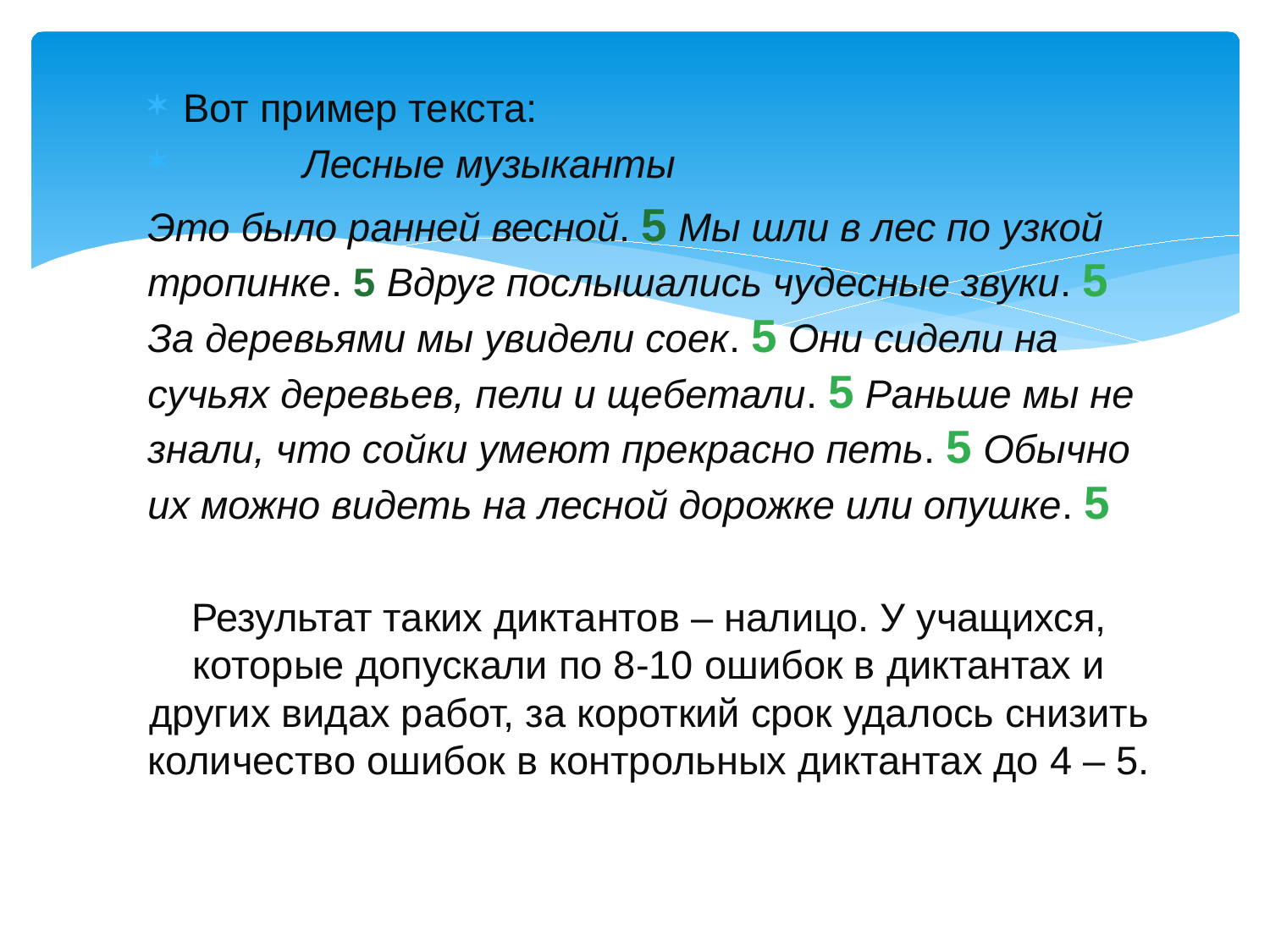

Вот пример текста:
	Лесные музыканты
Это было ранней весной. 5 Мы шли в лес по узкой тропинке. 5 Вдруг послышались чудесные звуки. 5 За деревьями мы увидели соек. 5 Они сидели на сучьях деревьев, пели и щебетали. 5 Раньше мы не знали, что сойки умеют прекрасно петь. 5 Обычно их можно видеть на лесной дорожке или опушке. 5

Результат таких диктантов – налицо. У учащихся, которые допускали по 8-10 ошибок в диктантах и других видах работ, за короткий срок удалось снизить количество ошибок в контрольных диктантах до 4 – 5.